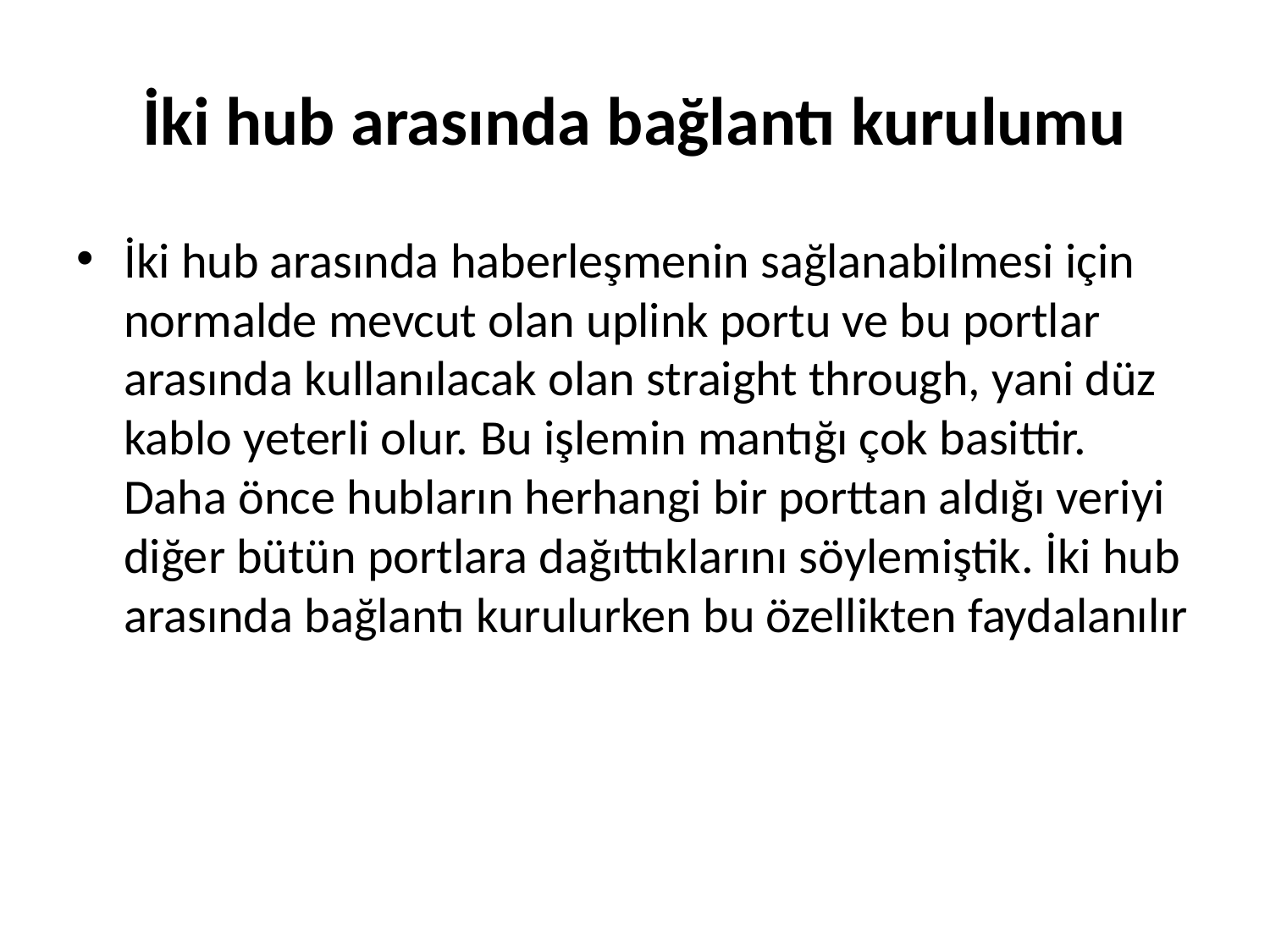

# İki hub arasında bağlantı kurulumu
İki hub arasında haberleşmenin sağlanabilmesi için normalde mevcut olan uplink portu ve bu portlar arasında kullanılacak olan straight through, yani düz kablo yeterli olur. Bu işlemin mantığı çok basittir. Daha önce hubların herhangi bir porttan aldığı veriyi diğer bütün portlara dağıttıklarını söylemiştik. İki hub arasında bağlantı kurulurken bu özellikten faydalanılır